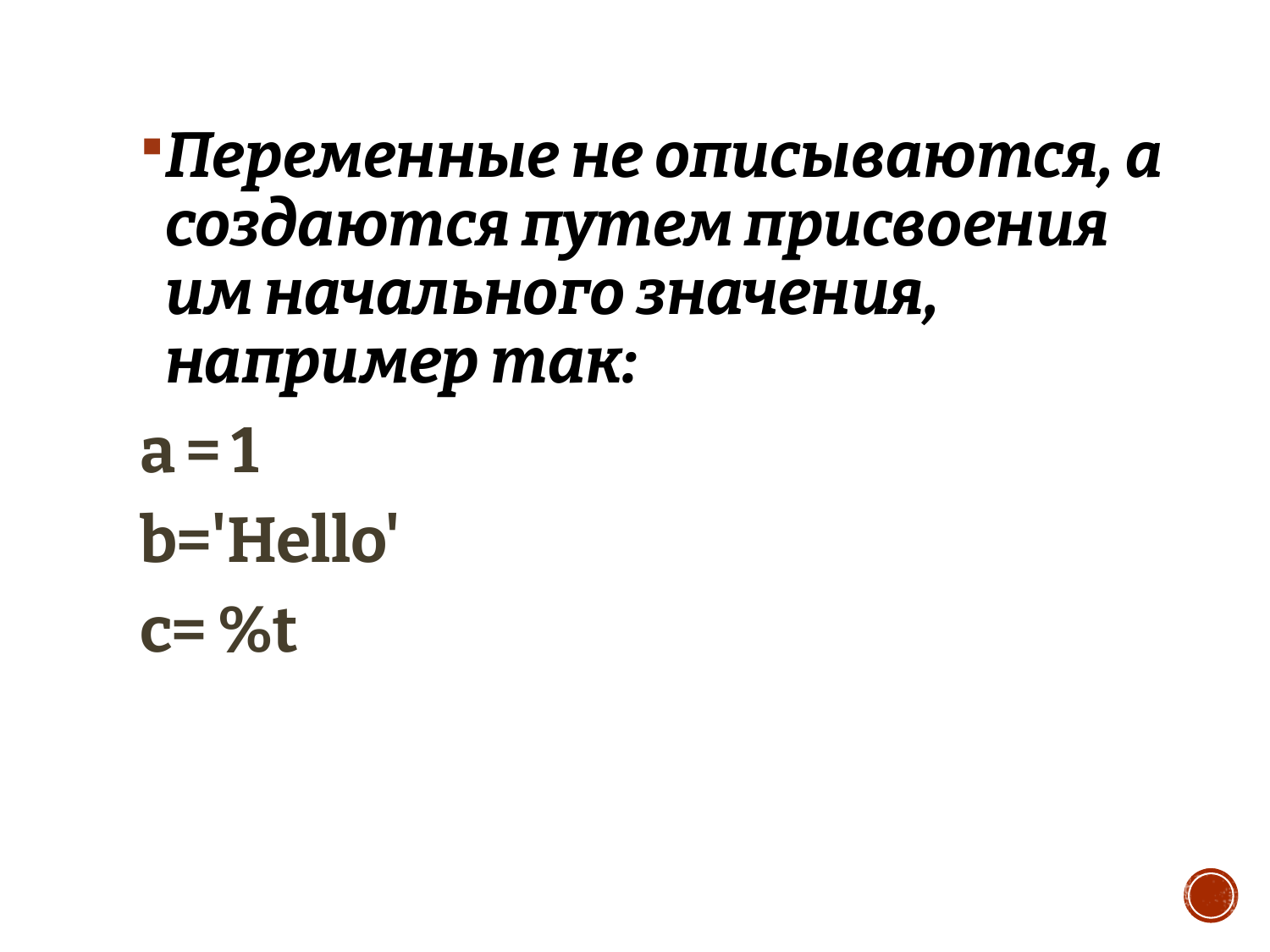

Переменные не описываются, а создаются путем присвоения им начального значения, например так:
a = 1
b='Hello'
c= %t